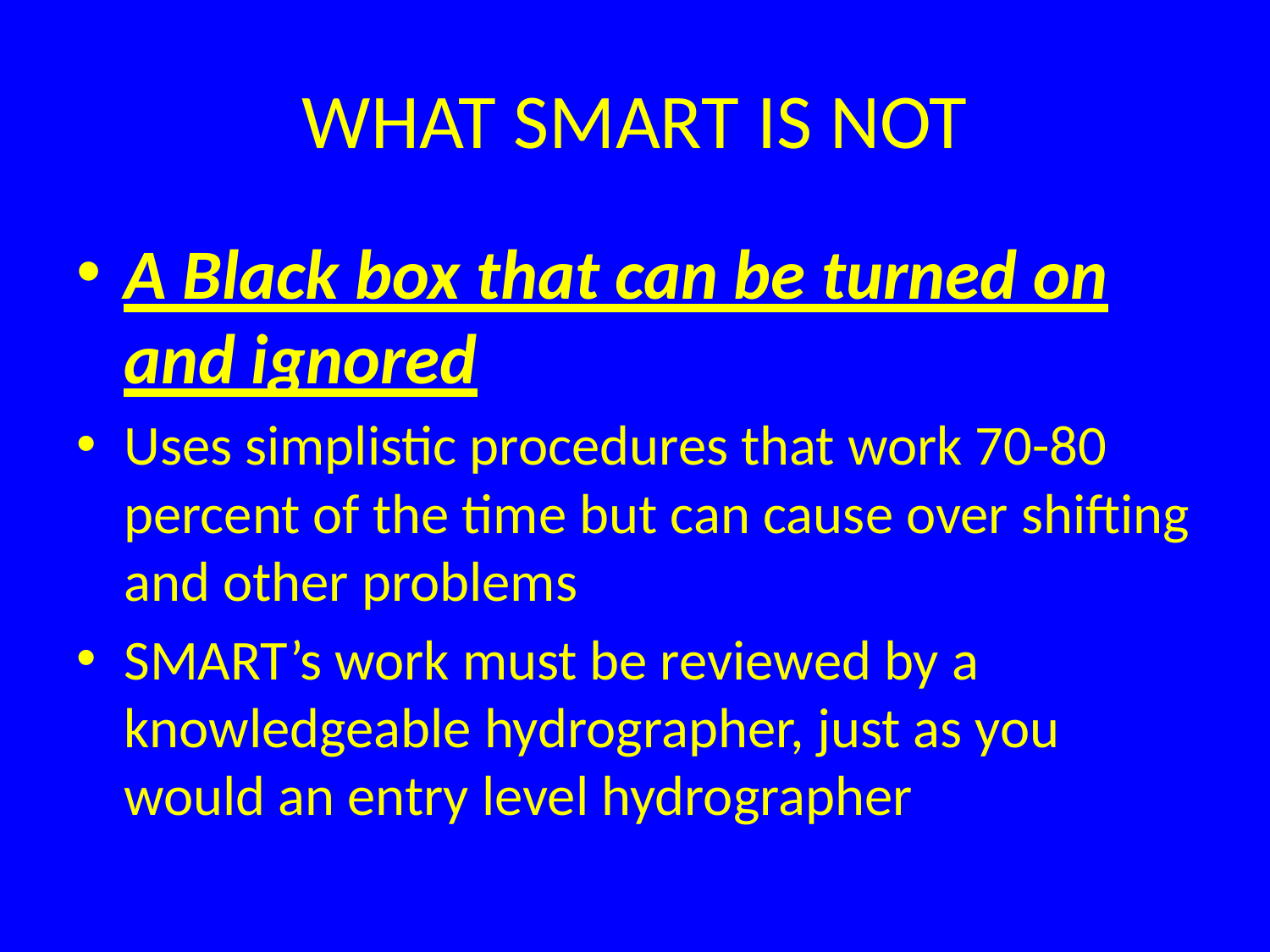

# WHAT SMART IS NOT
A Black box that can be turned on and ignored
Uses simplistic procedures that work 70-80 percent of the time but can cause over shifting and other problems
SMART’s work must be reviewed by a knowledgeable hydrographer, just as you would an entry level hydrographer